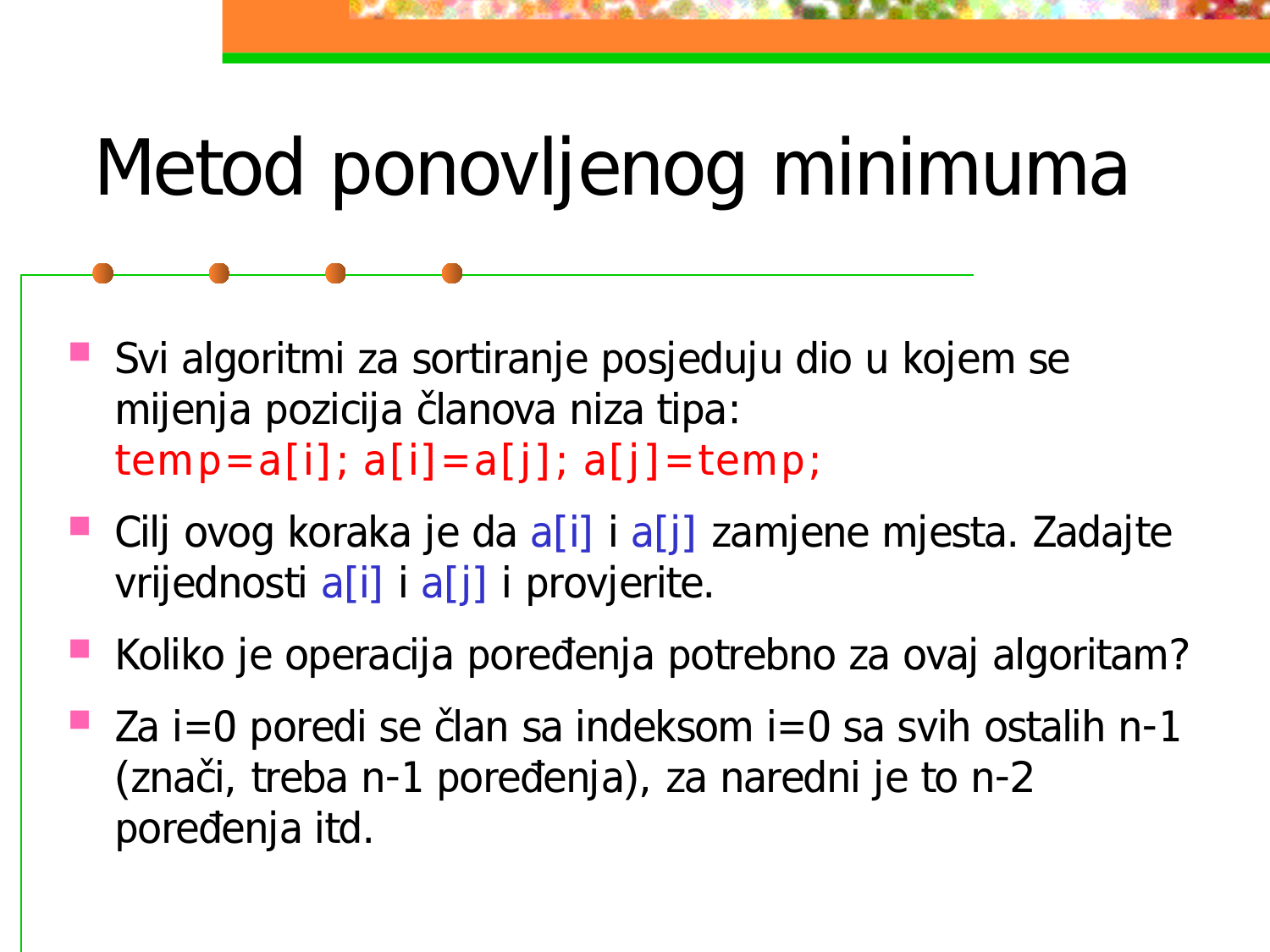

# Metod ponovljenog minimuma
Svi algoritmi za sortiranje posjeduju dio u kojem se mijenja pozicija članova niza tipa:
temp=a[i]; a[i]=a[j]; a[j]=temp;
Cilj ovog koraka je da a[i] i a[j] zamjene mjesta. Zadajte vrijednosti a[i] i a[j] i provjerite.
Koliko je operacija poređenja potrebno za ovaj algoritam?
Za i=0 poredi se član sa indeksom i=0 sa svih ostalih n-1 (znači, treba n-1 poređenja), za naredni je to n-2 poređenja itd.